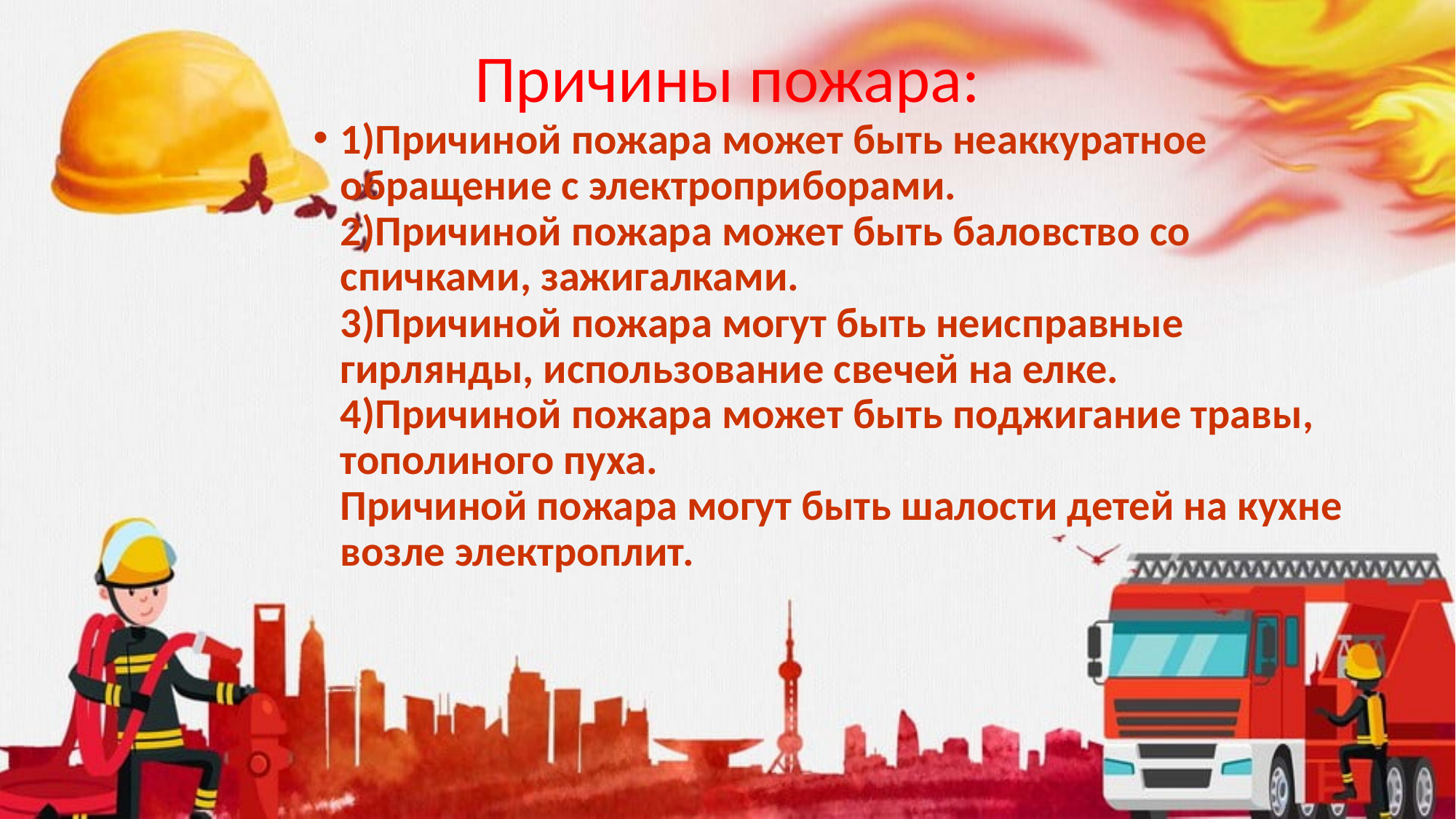

# Причины пожара:
1)Причиной пожара может быть неаккуратное обращение с электроприборами.
2)Причиной пожара может быть баловство со спичками, зажигалками.
3)Причиной пожара могут быть неисправные гирлянды, использование свечей на елке.
4)Причиной пожара может быть поджигание травы, тополиного пуха.
Причиной пожара могут быть шалости детей на кухне возле электроплит.